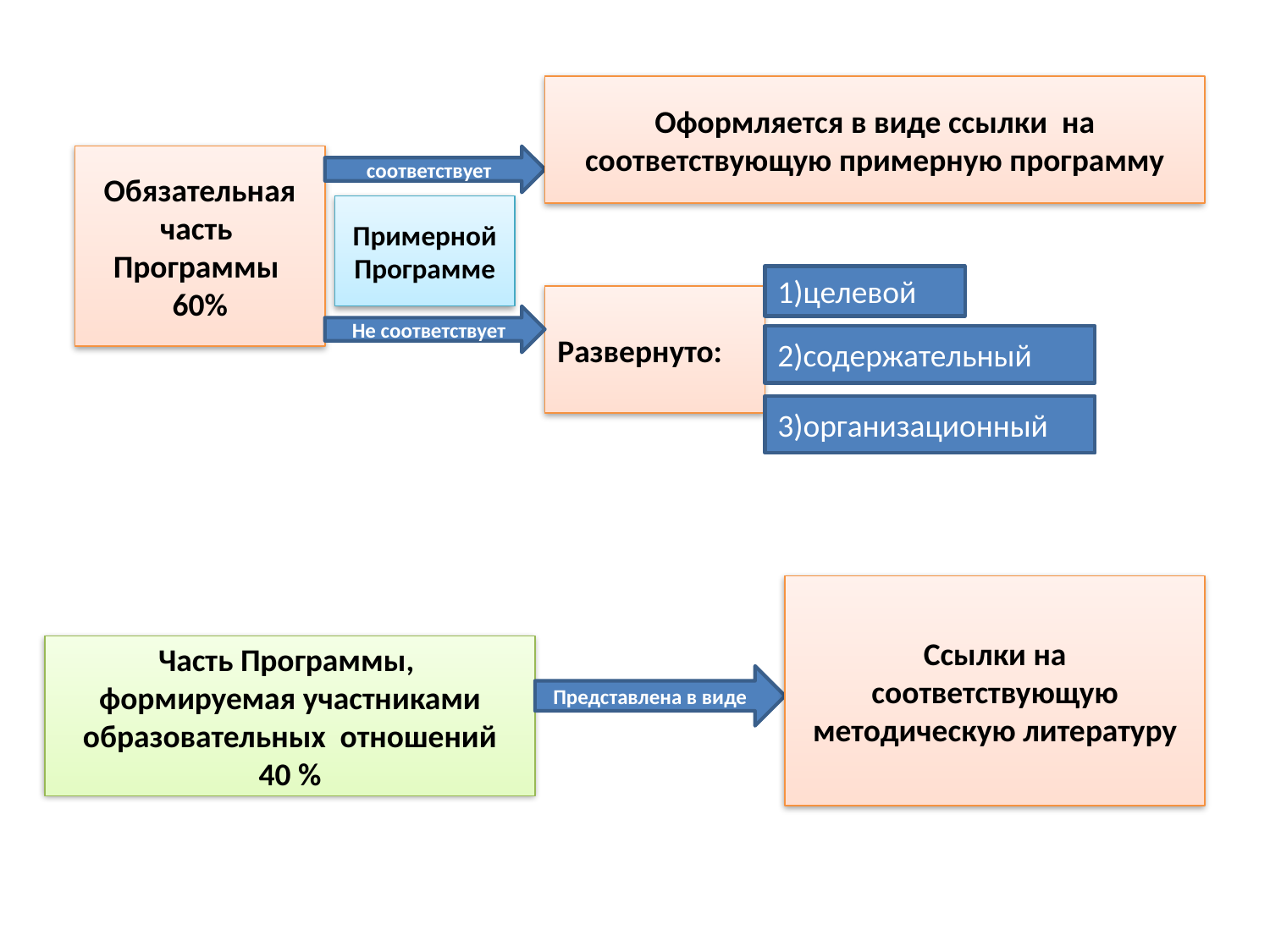

Оформляется в виде ссылки  на соответствующую примерную программу
Обязательная часть
Программы
60%
соответствует
Примерной Программе
1)целевой
Развернуто:
Не соответствует
2)содержательный
3)организационный
Ссылки на соответствующую методическую литературу
Часть Программы,
формируемая участниками образовательных  отношений
40 %
Представлена в виде